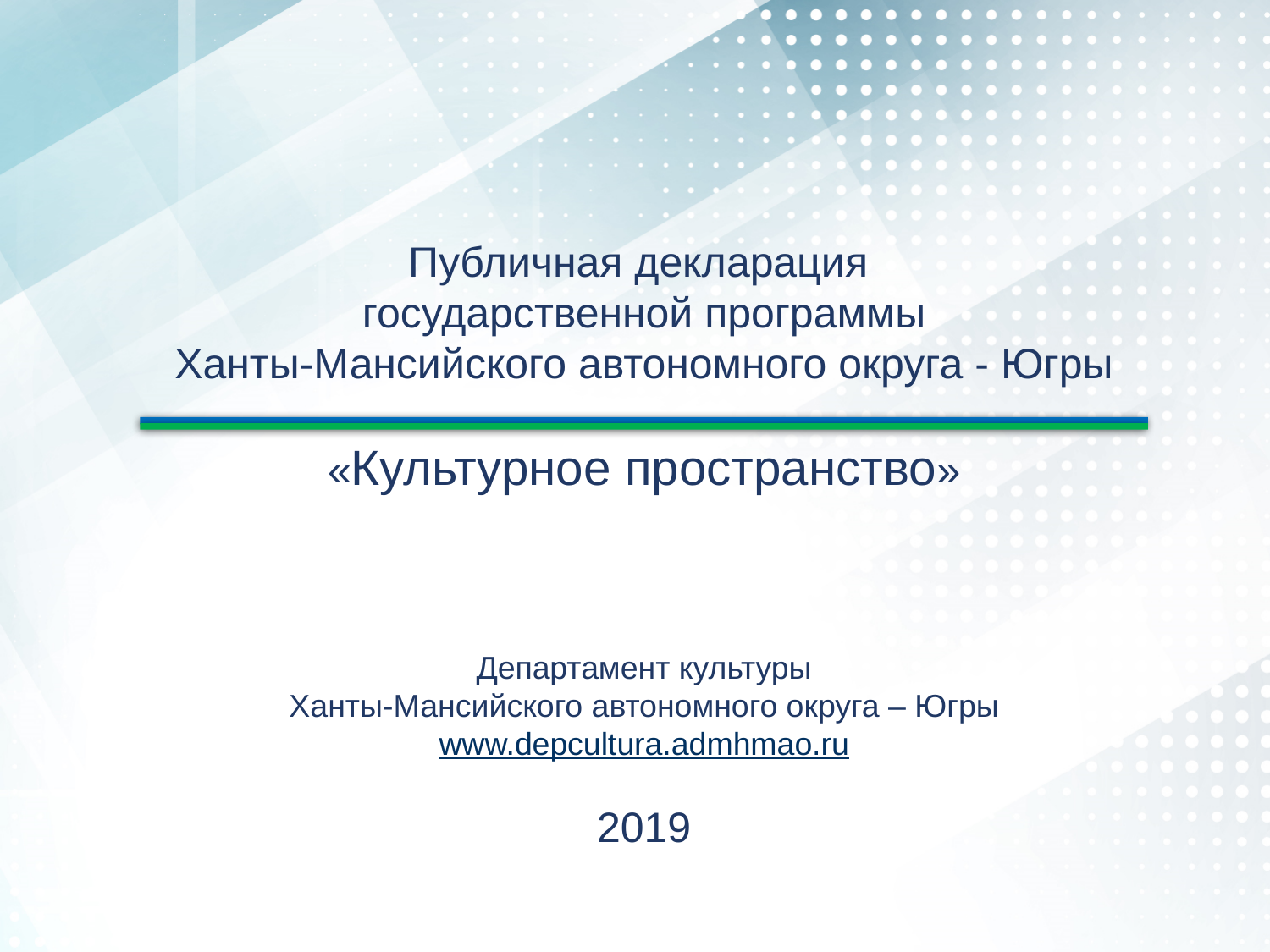

# Публичная декларация государственной программы Ханты-Мансийского автономного округа - Югры

«Культурное пространство»

Департамент культуры
Ханты-Мансийского автономного округа – Югры
www.depcultura.admhmao.ru

2019